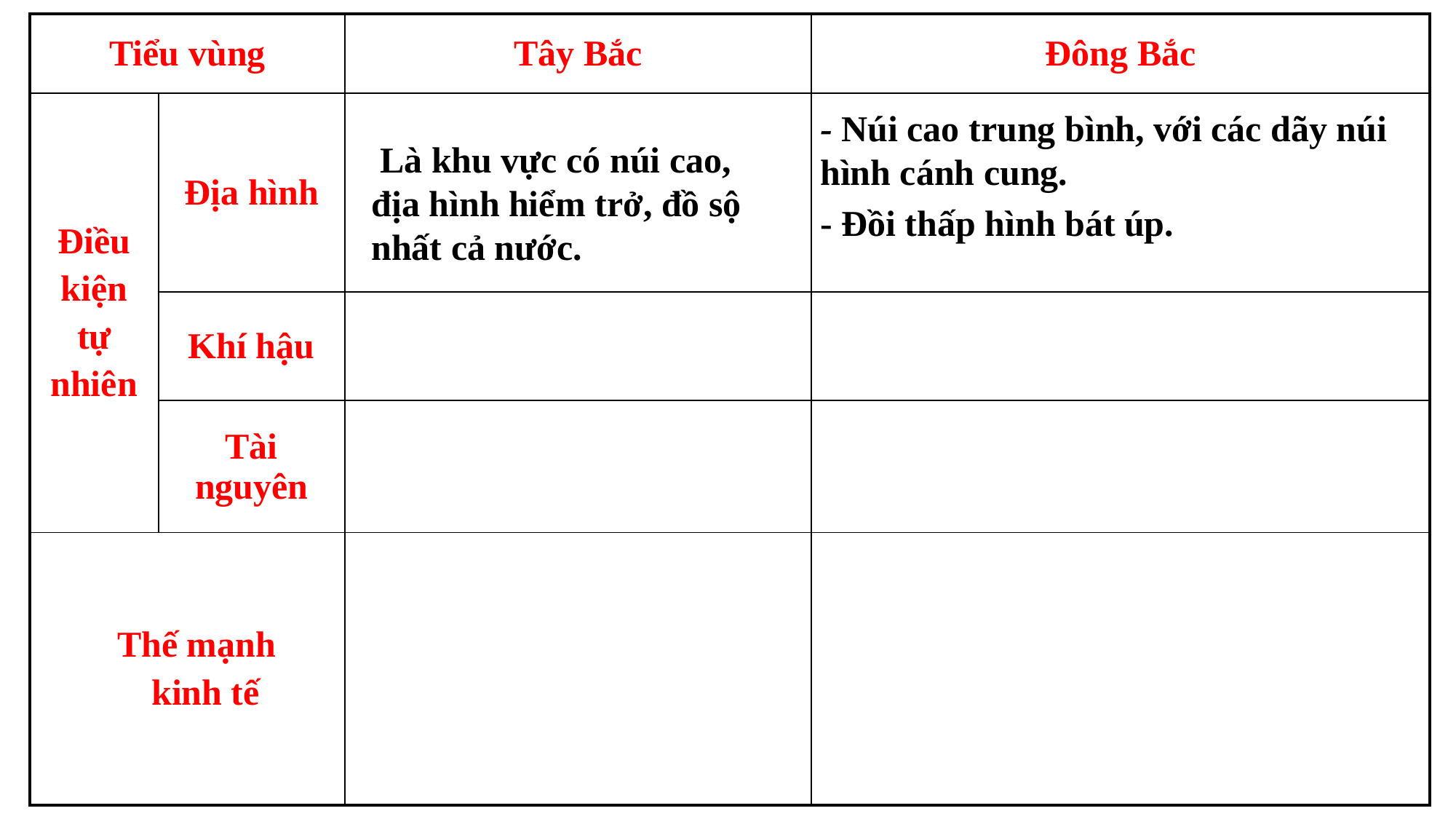

| Tiểu vùng |  | Tây Bắc | Đông Bắc |
| --- | --- | --- | --- |
| Điều kiện tự nhiên | Địa hình |  |  |
|  | Khí hậu |  |  |
|  | Tài nguyên |  |  |
| Thế mạnh kinh tế |  |  |  |

- Núi cao trung bình, với các dãy núi hình cánh cung.
- Đồi thấp hình bát úp.

 Là khu vực có núi cao, địa hình hiểm trở, đồ sộ nhất cả nước.